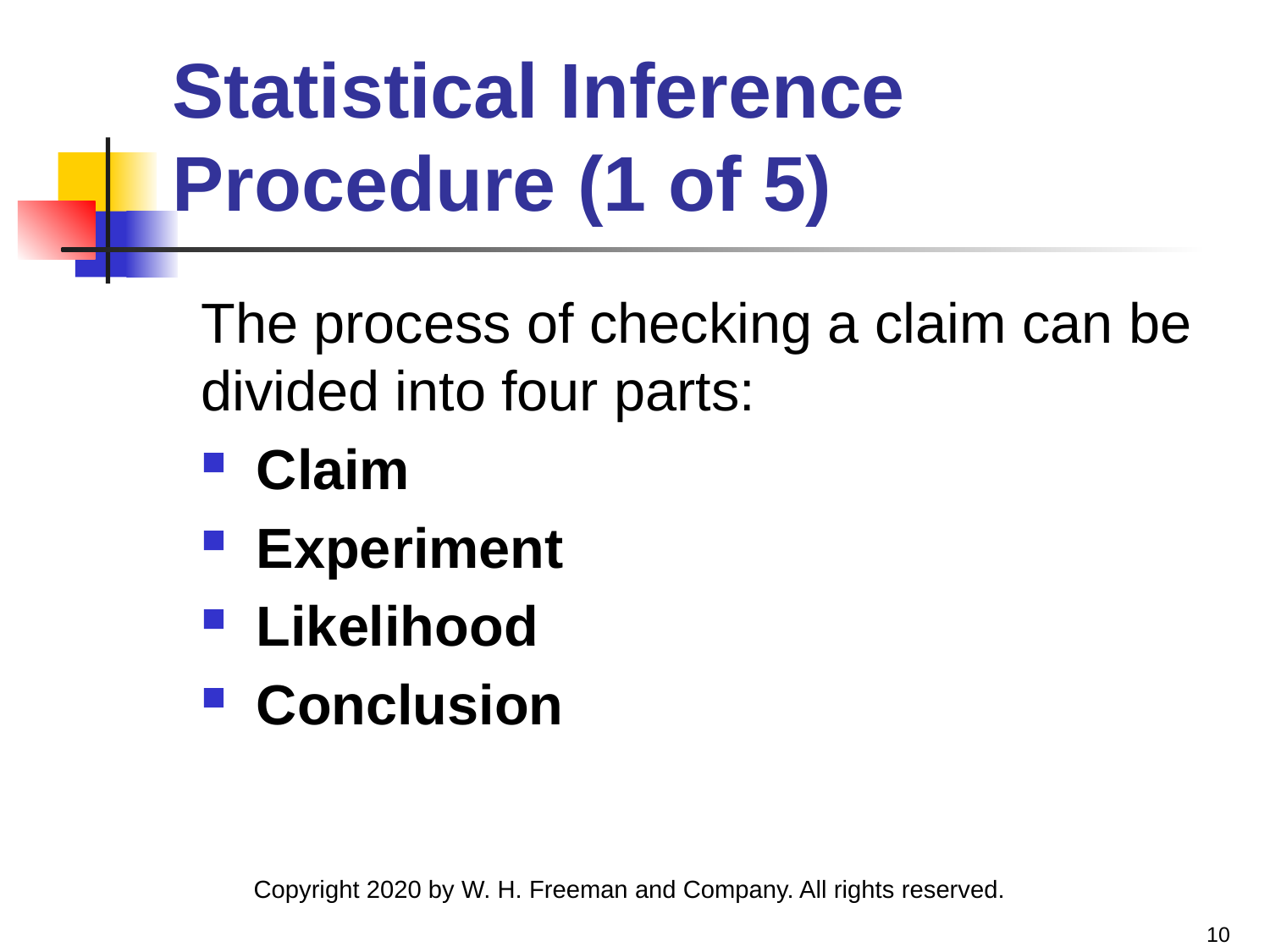

# Statistical Inference Procedure (1 of 5)
The process of checking a claim can be divided into four parts:
Claim
Experiment
Likelihood
Conclusion